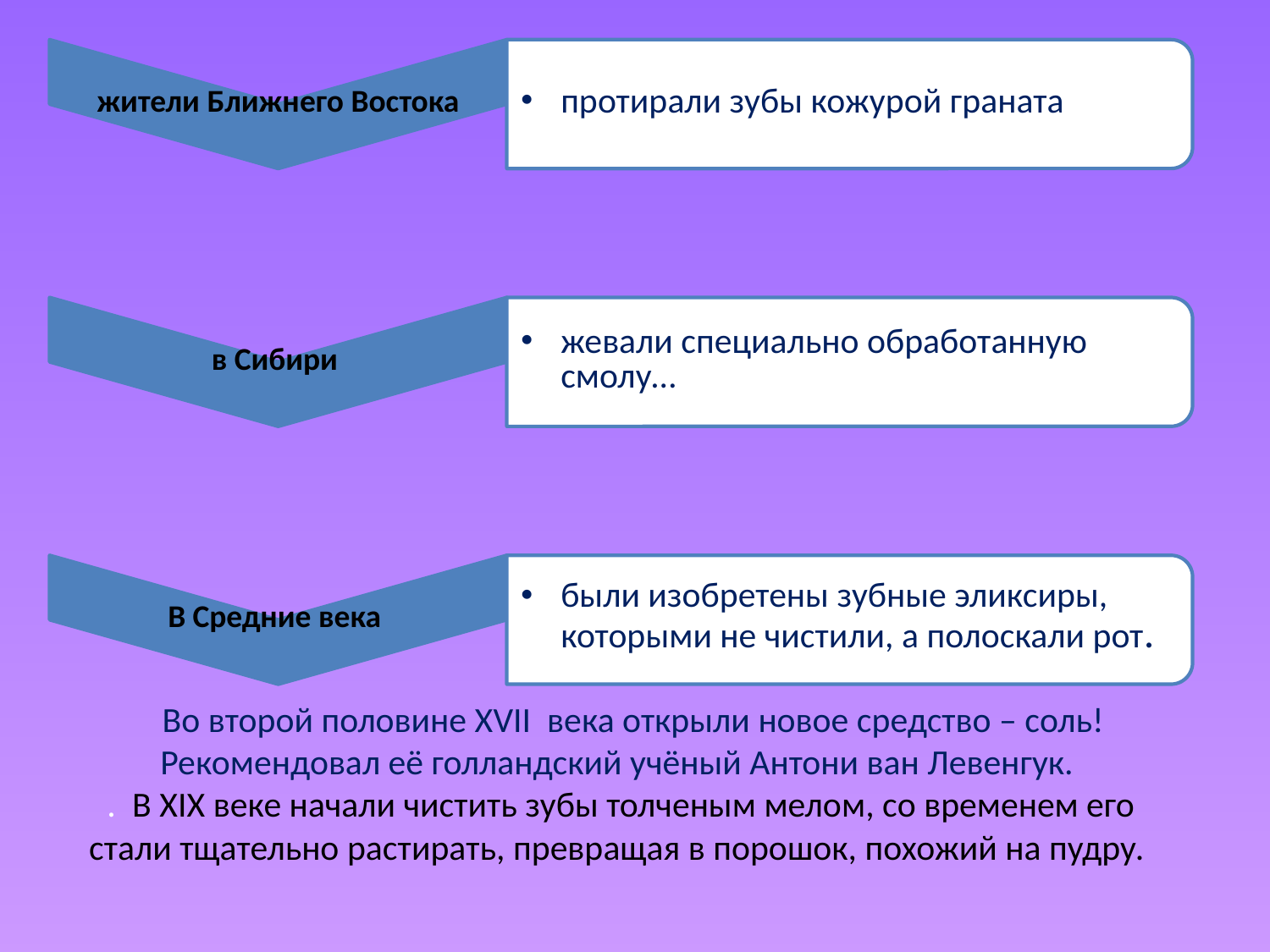

жители Ближнего Востока
протирали зубы кожурой граната
в Сибири
жевали специально обработанную смолу…
В Средние века
были изобретены зубные эликсиры, которыми не чистили, а полоскали рот.
# Во второй половине ХVII  века открыли новое средство – соль! Рекомендовал её голландский учёный Антони ван Левенгук. .  В ХIХ веке начали чистить зубы толченым мелом, со временем его стали тщательно растирать, превращая в порошок, похожий на пудру.